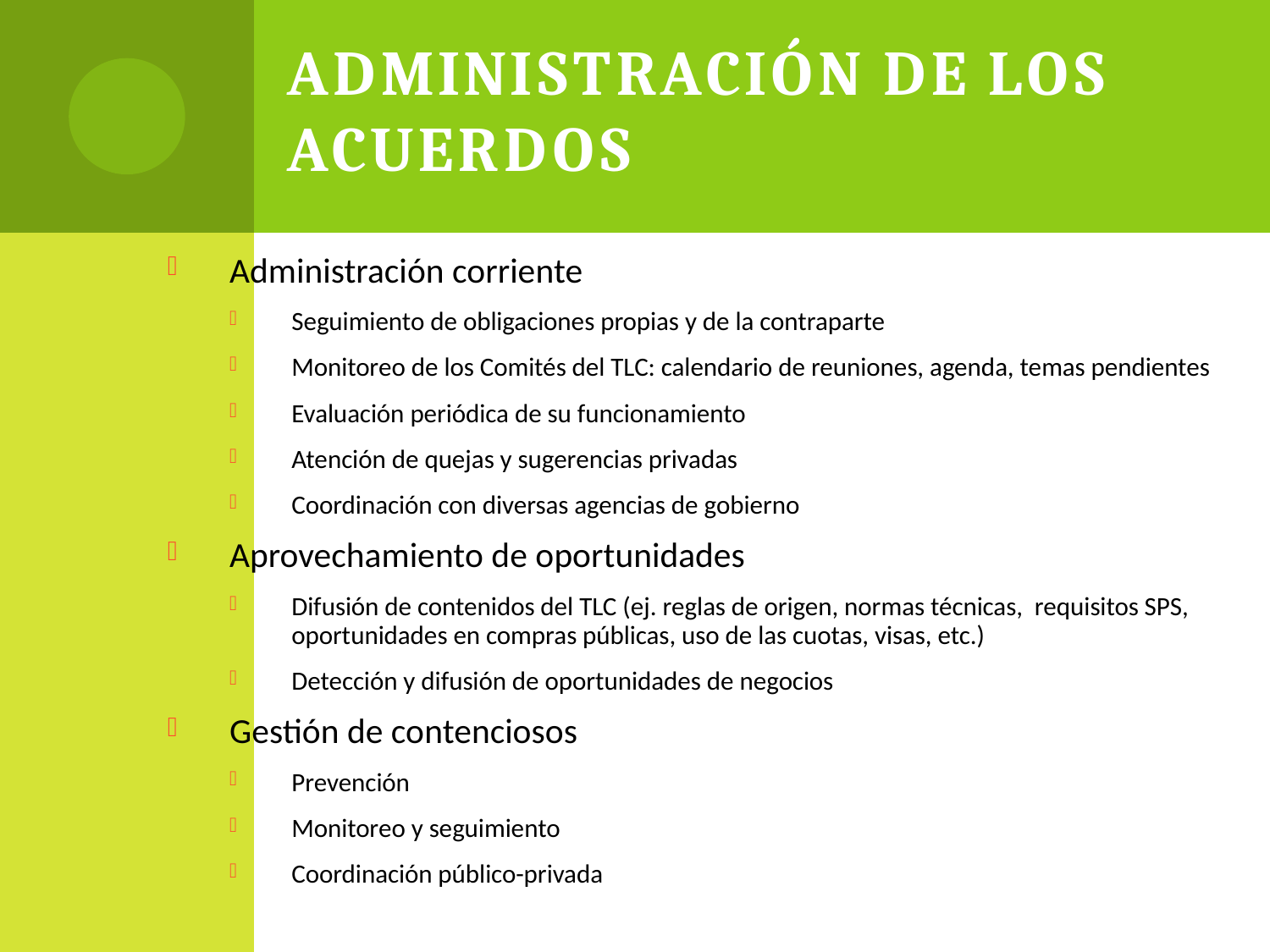

# ADMINISTRACIÓN DE LOS ACUERDOS
Administración corriente
Seguimiento de obligaciones propias y de la contraparte
Monitoreo de los Comités del TLC: calendario de reuniones, agenda, temas pendientes
Evaluación periódica de su funcionamiento
Atención de quejas y sugerencias privadas
Coordinación con diversas agencias de gobierno
Aprovechamiento de oportunidades
Difusión de contenidos del TLC (ej. reglas de origen, normas técnicas,  requisitos SPS, oportunidades en compras públicas, uso de las cuotas, visas, etc.)
Detección y difusión de oportunidades de negocios
Gestión de contenciosos
Prevención
Monitoreo y seguimiento
Coordinación público-privada